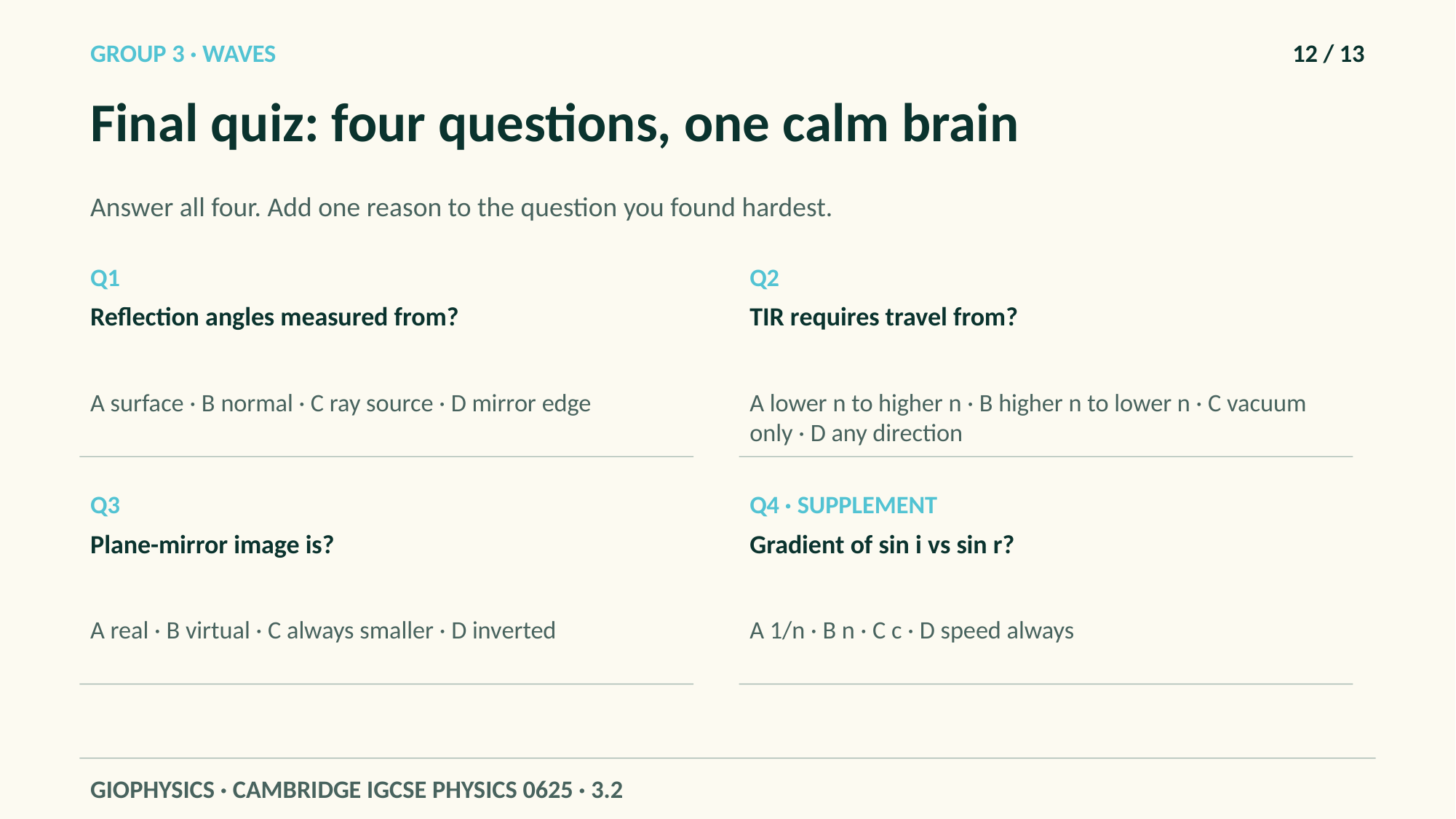

GROUP 3 · WAVES
12 / 13
Final quiz: four questions, one calm brain
Answer all four. Add one reason to the question you found hardest.
Q1
Q2
Reflection angles measured from?
TIR requires travel from?
A surface · B normal · C ray source · D mirror edge
A lower n to higher n · B higher n to lower n · C vacuum only · D any direction

Q3
Q4 · SUPPLEMENT
Plane-mirror image is?
Gradient of sin i vs sin r?
A real · B virtual · C always smaller · D inverted
A 1/n · B n · C c · D speed always

GIOPHYSICS · CAMBRIDGE IGCSE PHYSICS 0625 · 3.2